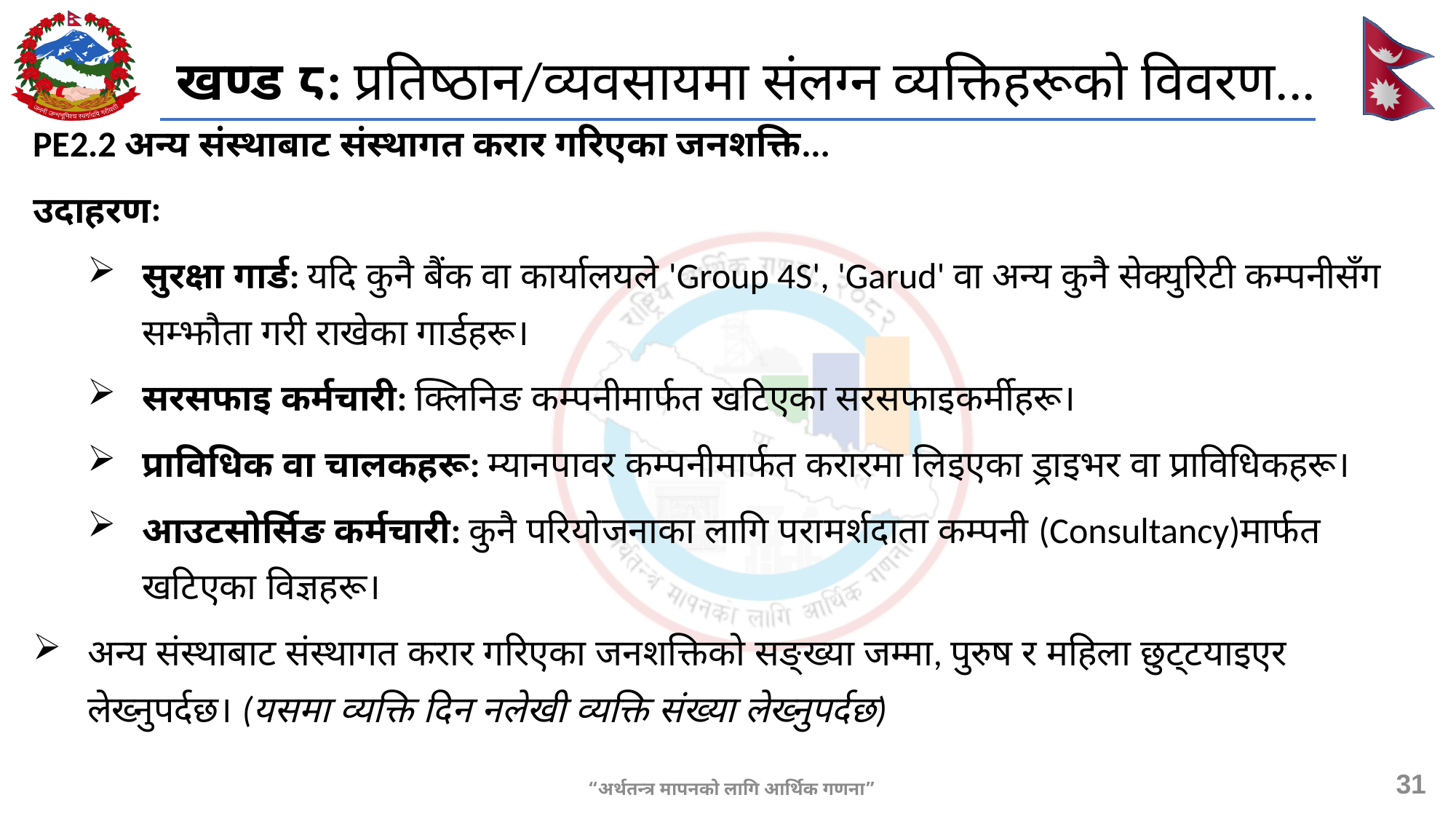

खण्ड ८: प्रतिष्ठान/व्यवसायमा संलग्न व्यक्तिहरूको विवरण...
PE2.2 अन्य संस्थाबाट संस्थागत करार गरिएका जनशक्ति...
उदाहरणः
सुरक्षा गार्ड: यदि कुनै बैंक वा कार्यालयले 'Group 4S', 'Garud' वा अन्य कुनै सेक्युरिटी कम्पनीसँग सम्झौता गरी राखेका गार्डहरू।
सरसफाइ कर्मचारी: क्लिनिङ कम्पनीमार्फत खटिएका सरसफाइकर्मीहरू।
प्राविधिक वा चालकहरू: म्यानपावर कम्पनीमार्फत करारमा लिइएका ड्राइभर वा प्राविधिकहरू।
आउटसोर्सिङ कर्मचारी: कुनै परियोजनाका लागि परामर्शदाता कम्पनी (Consultancy)मार्फत खटिएका विज्ञहरू।
अन्य संस्थाबाट संस्थागत करार गरिएका जनशक्तिको सङ्ख्या जम्मा, पुरुष र महिला छुट्टयाइएर लेख्नुपर्दछ। (यसमा व्यक्ति दिन नलेखी व्यक्ति संख्या लेख्नुपर्दछ)

31
“अर्थतन्त्र मापनको लागि आर्थिक गणना”